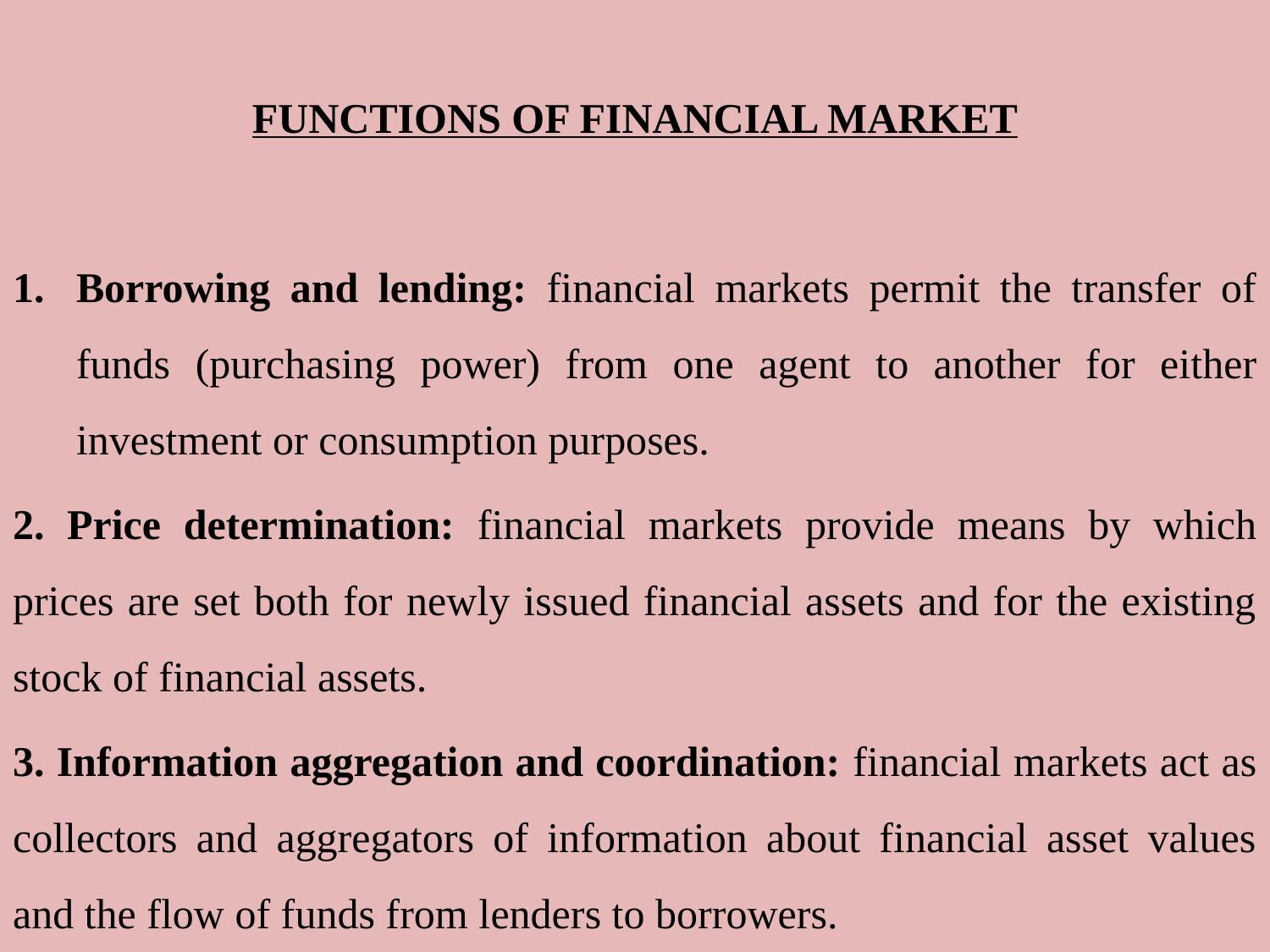

FUNCTIONS OF FINANCIAL MARKET

Borrowing and lending: financial markets permit the transfer of funds (purchasing power) from one agent to another for either investment or consumption purposes.
2. Price determination: financial markets provide means by which prices are set both for newly issued financial assets and for the existing stock of financial assets.
3. Information aggregation and coordination: financial markets act as collectors and aggregators of information about financial asset values and the flow of funds from lenders to borrowers.